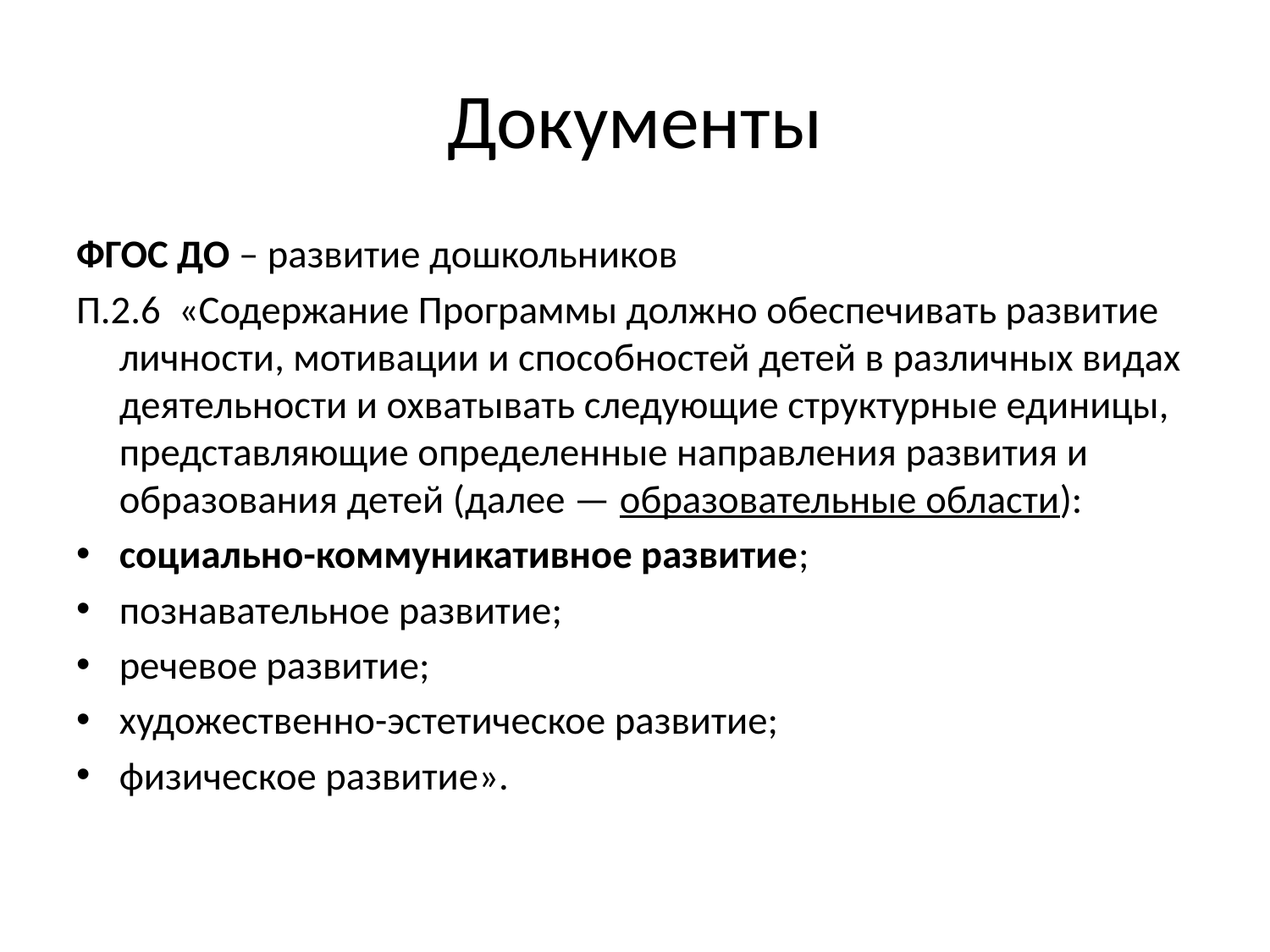

# Документы
ФГОС ДО – развитие дошкольников
П.2.6  «Содержание Программы должно обеспечивать развитие личности, мотивации и способностей детей в различных видах деятельности и охватывать следующие структурные единицы, представляющие определенные направления развития и образования детей (далее — образовательные области):
социально-коммуникативное развитие;
познавательное развитие;
речевое развитие;
художественно-эстетическое развитие;
физическое развитие».